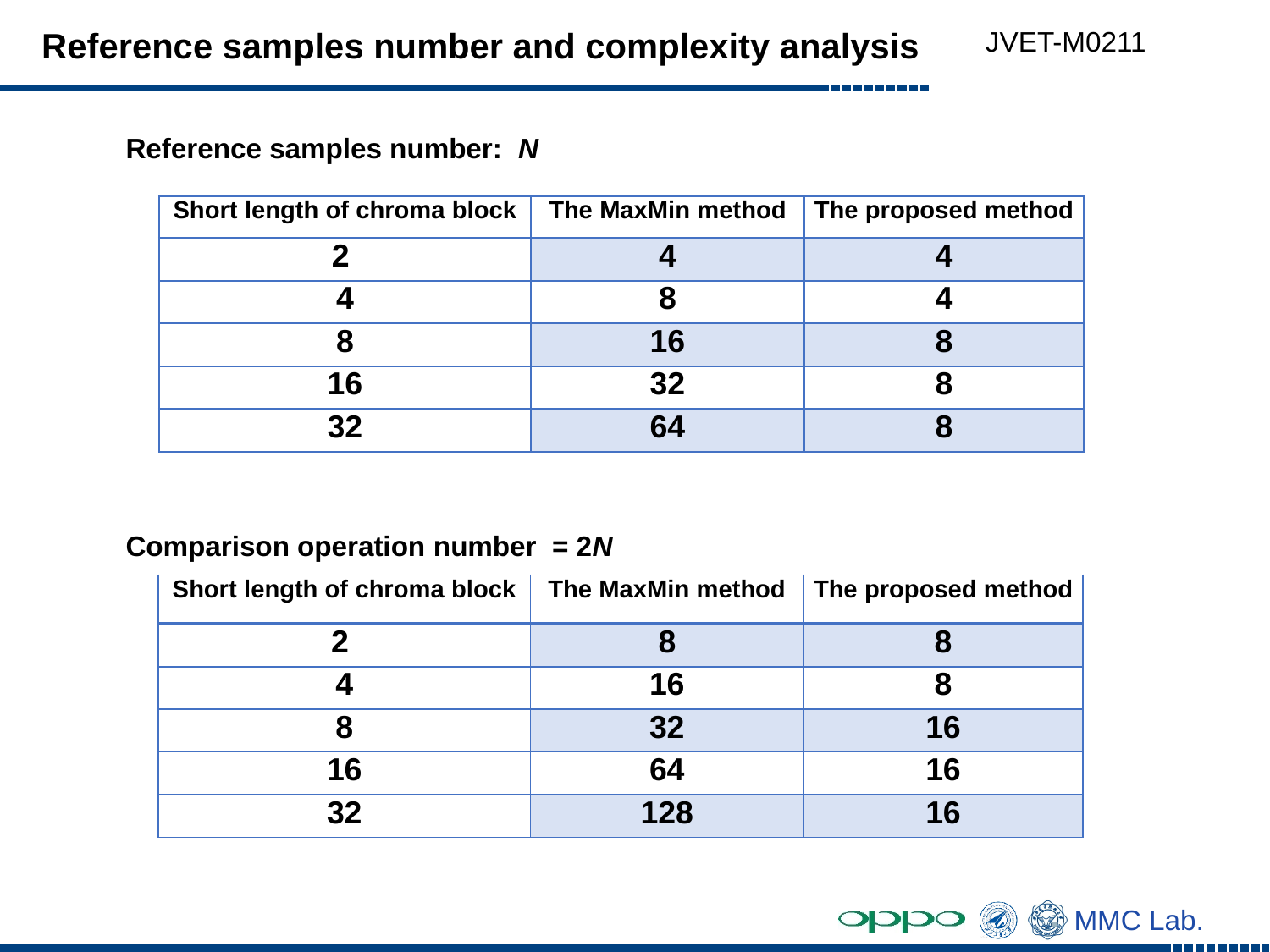

JVET-M0211
# Reference samples number and complexity analysis
Reference samples number:  N
| Short length of chroma block | The MaxMin method | The proposed method |
| --- | --- | --- |
| 2 | 4 | 4 |
| 4 | 8 | 4 |
| 8 | 16 | 8 |
| 16 | 32 | 8 |
| 32 | 64 | 8 |
Comparison operation number  = 2N
| Short length of chroma block | The MaxMin method | The proposed method |
| --- | --- | --- |
| 2 | 8 | 8 |
| 4 | 16 | 8 |
| 8 | 32 | 16 |
| 16 | 64 | 16 |
| 32 | 128 | 16 |